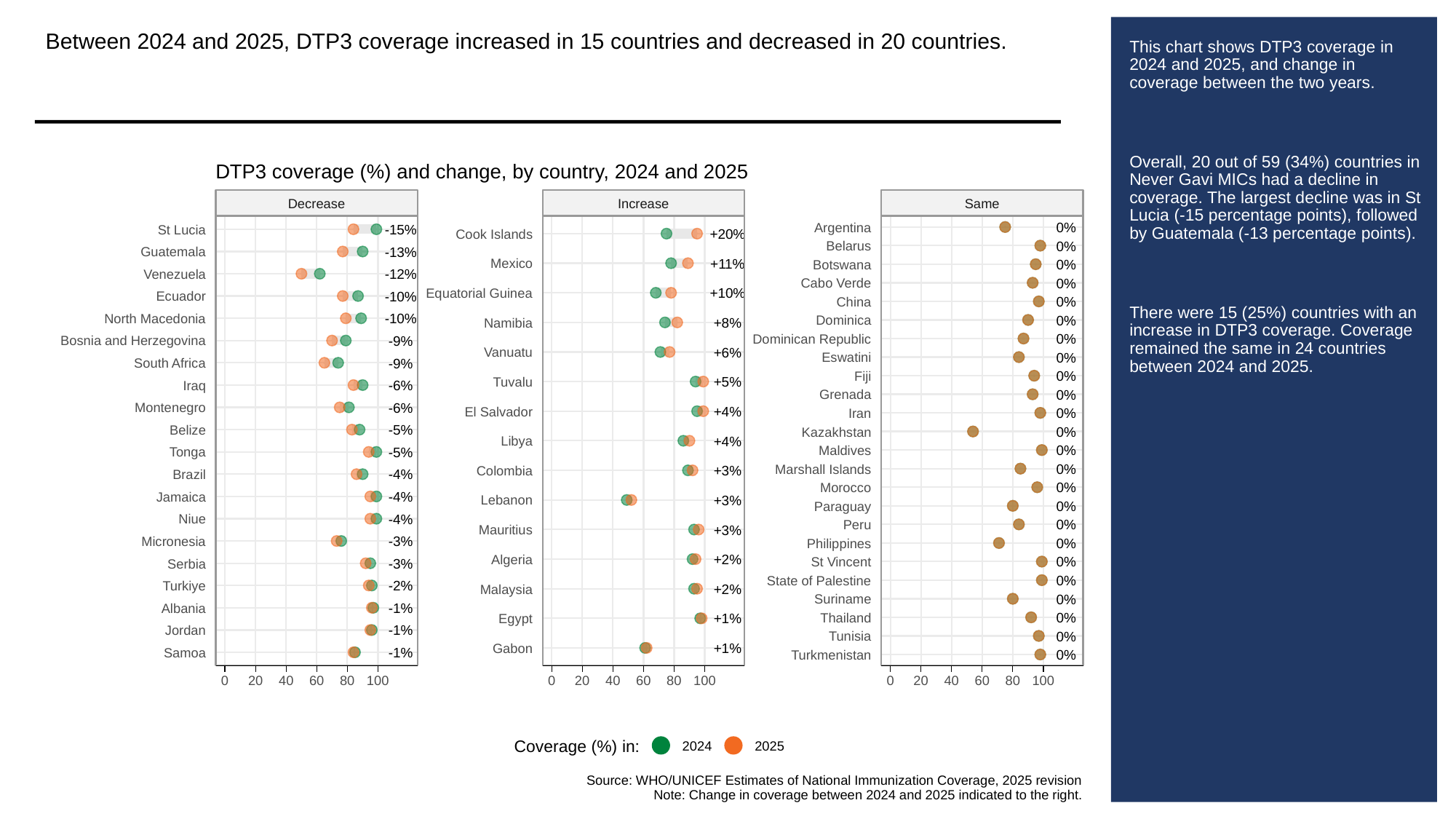

Between 2024 and 2025, DTP3 coverage increased in 15 countries and decreased in 20 countries.
# This chart shows DTP3 coverage in 2024 and 2025, and change in coverage between the two years.

Overall, 20 out of 59 (34%) countries in Never Gavi MICs had a decline in coverage. The largest decline was in St Lucia (-15 percentage points), followed by Guatemala (-13 percentage points).

There were 15 (25%) countries with an increase in DTP3 coverage. Coverage remained the same in 24 countries between 2024 and 2025.

DTP3 coverage (%) and change, by country, 2024 and 2025

Decrease
Increase
Same

0%
Argentina

-15%
St Lucia

+20%

Cook Islands

0%
Belarus

-13%
Guatemala

+11%
Mexico

0%
Botswana

-12%
Venezuela

0%
Cabo Verde

+10%
Equatorial Guinea

-10%
Ecuador

0%
China

-10%
North Macedonia

0%
Dominica

+8%
Namibia

0%
Dominican Republic

-9%
Bosnia and Herzegovina

+6%
Vanuatu

0%
Eswatini

-9%
South Africa

0%
Fiji

+5%
Tuvalu

-6%
Iraq

0%
Grenada

-6%
Montenegro

+4%
El Salvador

0%
Iran

-5%
Belize

0%
Kazakhstan

+4%
Libya

0%
Maldives

-5%
Tonga

0%
Marshall Islands

+3%
Colombia

-4%
Brazil

0%
Morocco

-4%
Jamaica

+3%
Lebanon

0%
Paraguay

-4%
Niue

0%
Peru

+3%
Mauritius

-3%
Micronesia

0%
Philippines

+2%
Algeria

0%
St Vincent

-3%
Serbia

0%
State of Palestine

-2%
Turkiye

+2%
Malaysia

0%
Suriname

-1%
Albania

0%
Thailand

+1%
Egypt

-1%
Jordan

0%
Tunisia

+1%
Gabon

-1%

Samoa

0%
Turkmenistan

0
20
40
60
80
100
0
20
40
60
80
100
0
20
40
60
80
100

Coverage (%) in:
2024
2025
Source: WHO/UNICEF Estimates of National Immunization Coverage, 2025 revision
Note: Change in coverage between 2024 and 2025 indicated to the right.